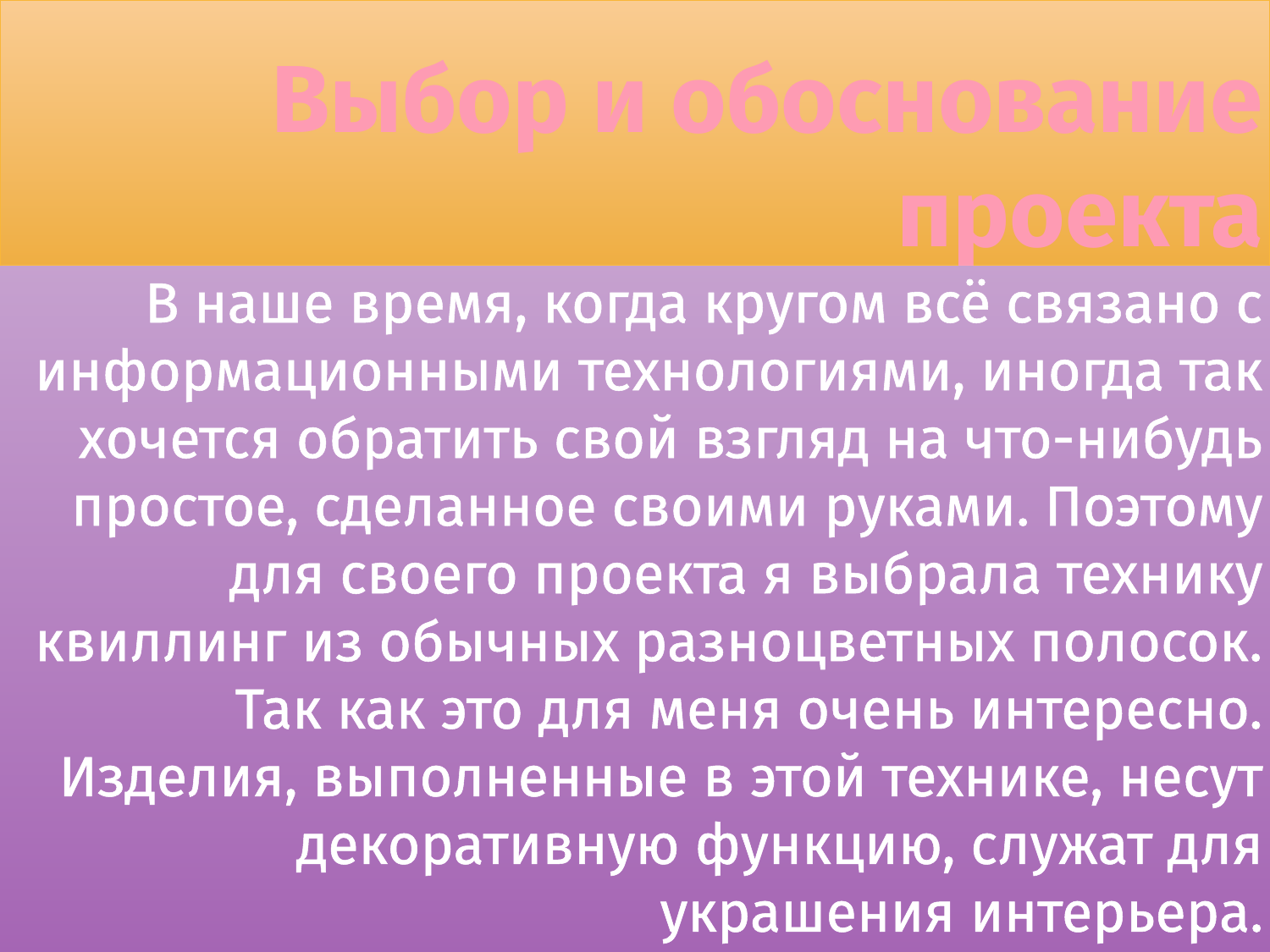

# Выбор и обоснование проекта
В наше время, когда кругом всё связано с информационными технологиями, иногда так хочется обратить свой взгляд на что-нибудь простое, сделанное своими руками. Поэтому для своего проекта я выбрала технику квиллинг из обычных разноцветных полосок. Так как это для меня очень интересно. Изделия, выполненные в этой технике, несут декоративную функцию, служат для украшения интерьера.